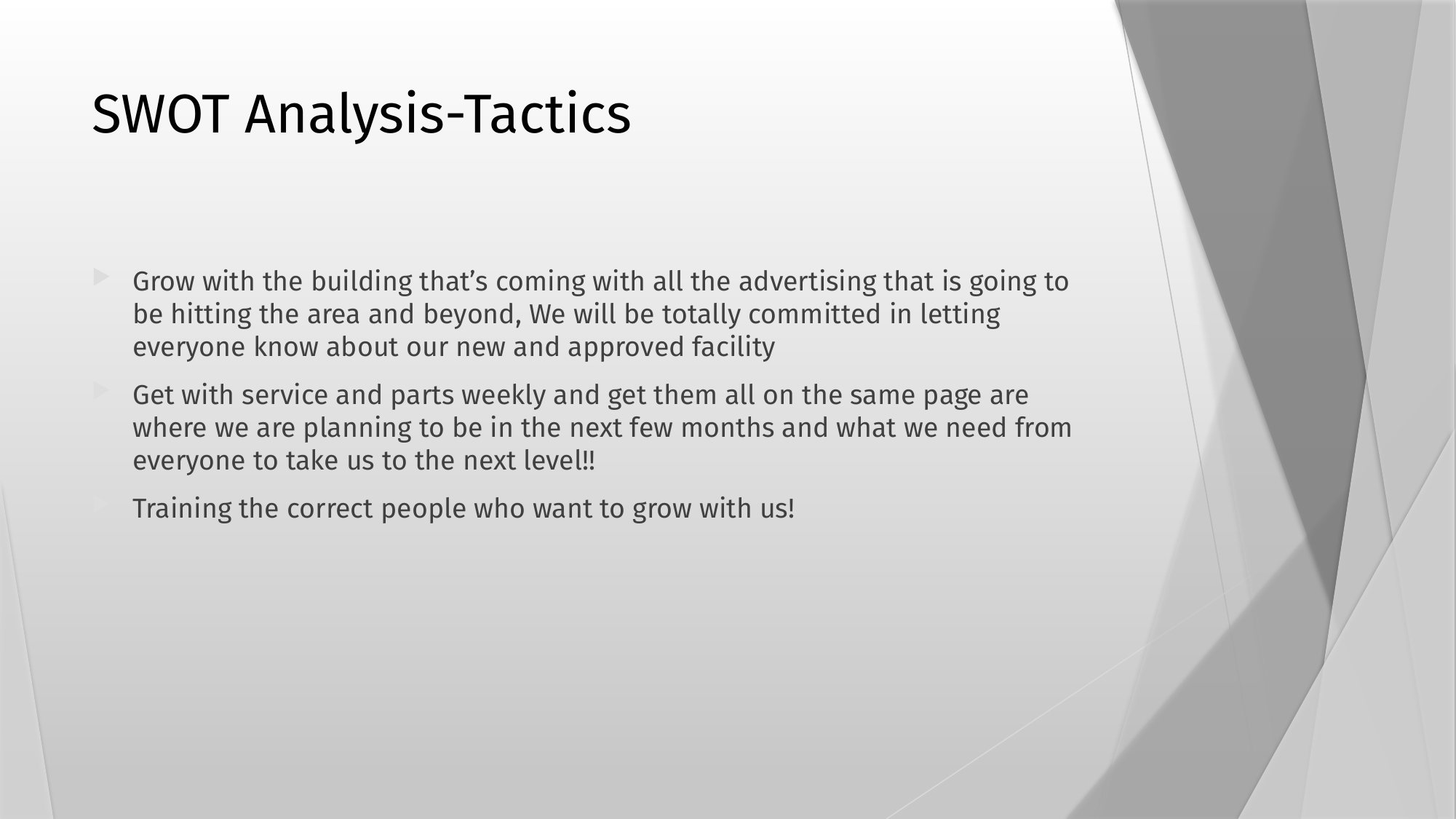

# SWOT Analysis-Tactics
Grow with the building that’s coming with all the advertising that is going to be hitting the area and beyond, We will be totally committed in letting everyone know about our new and approved facility
Get with service and parts weekly and get them all on the same page are where we are planning to be in the next few months and what we need from everyone to take us to the next level!!
Training the correct people who want to grow with us!